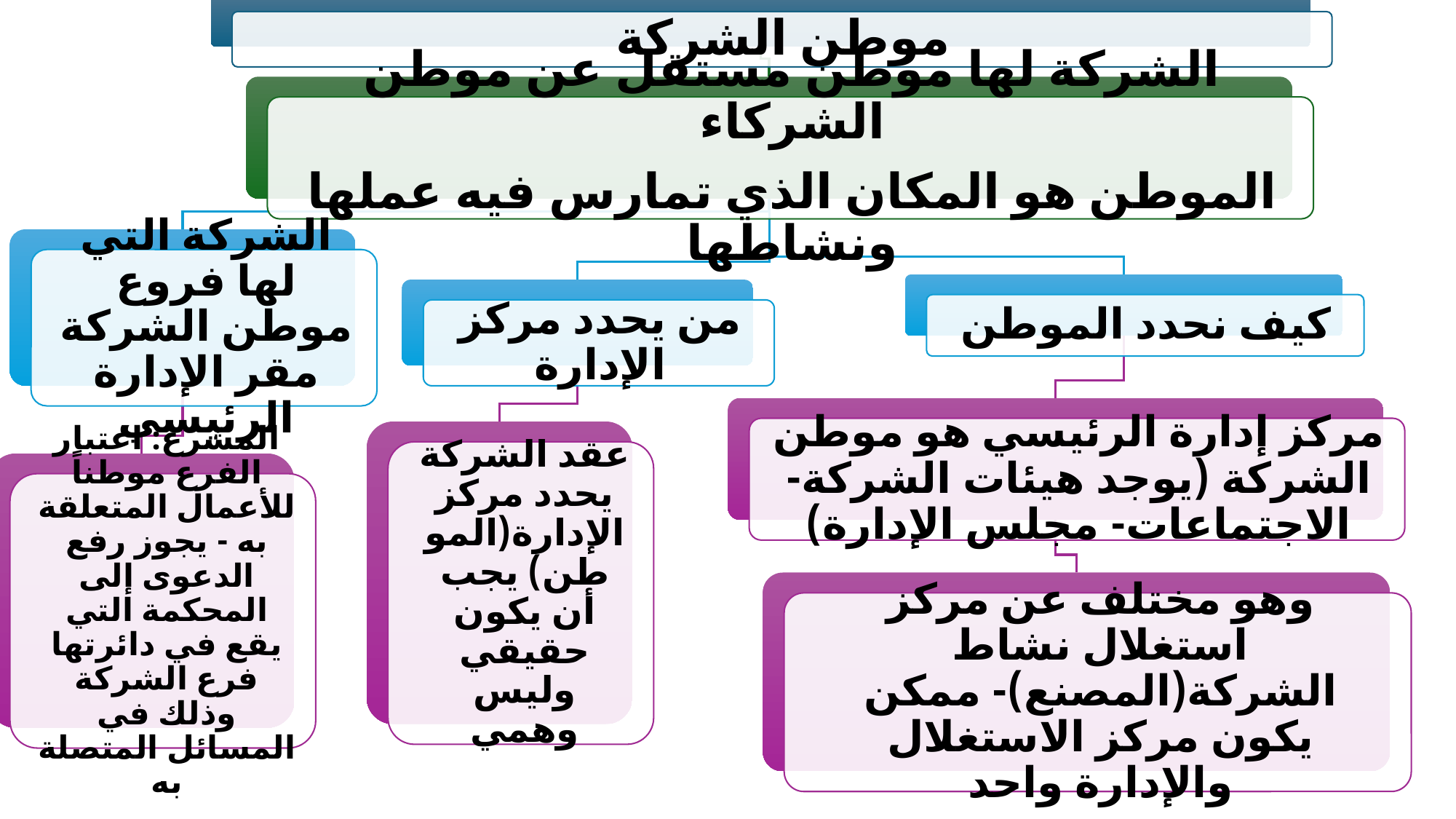

موطن الشركة
الشركة لها موطن مستقل عن موطن الشركاء
الموطن هو المكان الذي تمارس فيه عملها ونشاطها
كيف نحدد الموطن
مركز إدارة الرئيسي هو موطن الشركة (يوجد هيئات الشركة- الاجتماعات- مجلس الإدارة)
وهو مختلف عن مركز استغلال نشاط الشركة(المصنع)- ممكن يكون مركز الاستغلال والإدارة واحد
من يحدد مركز الإدارة
عقد الشركة يحدد مركز الإدارة(الموطن) يجب أن يكون حقيقي وليس وهمي
الشركة التي لها فروع موطن الشركة مقر الإدارة الرئيسي
المشرع: اعتبار الفرع موطناً للأعمال المتعلقة به - يجوز رفع الدعوى إلى المحكمة التي يقع في دائرتها فرع الشركة وذلك في المسائل المتصلة به